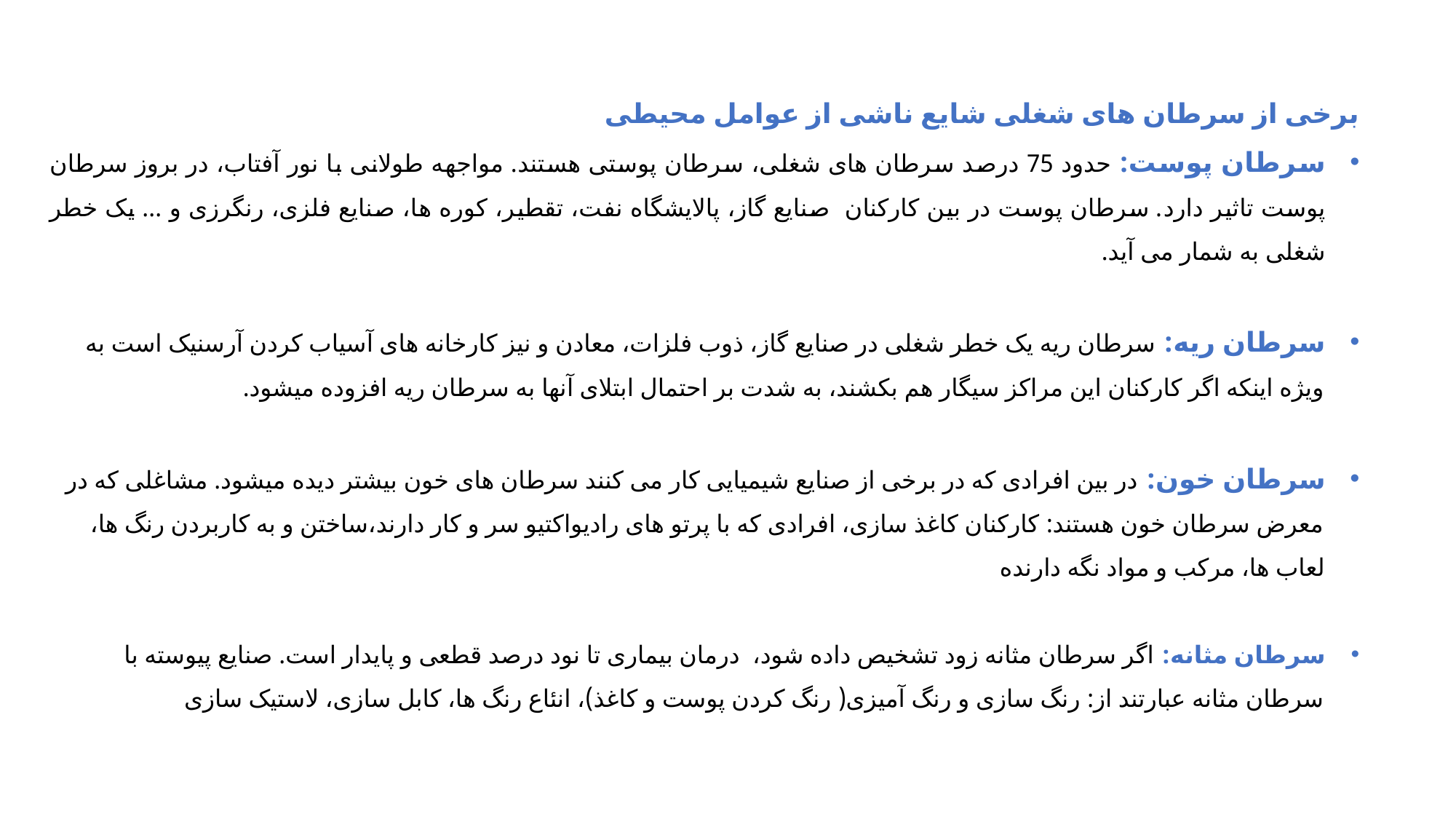

برخی از سرطان های شغلی شایع ناشی از عوامل محیطی
سرطان پوست: حدود 75 درصد سرطان های شغلی، سرطان پوستی هستند. مواجهه طولانی با نور آفتاب، در بروز سرطان پوست تاثیر دارد. سرطان پوست در بین کارکنان  صنایع گاز، پالایشگاه نفت، تقطیر، کوره ها، صنایع فلزی، رنگرزی و ... یک خطر شغلی به شمار می آید.

سرطان ریه: سرطان ریه یک خطر شغلی در صنایع گاز، ذوب فلزات، معادن و نیز کارخانه های آسیاب کردن آرسنیک است به ویژه اینکه اگر کارکنان این مراکز سیگار هم بکشند، به شدت بر احتمال ابتلای آنها به سرطان ریه افزوده میشود.

سرطان خون: در بین افرادی که در برخی از صنایع شیمیایی کار می کنند سرطان های خون بیشتر دیده میشود. مشاغلی که در معرض سرطان خون هستند: کارکنان کاغذ سازی، افرادی که با پرتو های رادیواکتیو سر و کار دارند،ساختن و به کاربردن رنگ ها،  لعاب ها، مرکب و مواد نگه دارنده

سرطان مثانه: اگر سرطان مثانه زود تشخیص داده شود،  درمان بیماری تا نود درصد قطعی و پایدار است. صنایع پیوسته با سرطان مثانه عبارتند از: رنگ سازی و رنگ آمیزی( رنگ کردن پوست و کاغذ)، انئاع رنگ ها، کابل سازی، لاستیک سازی